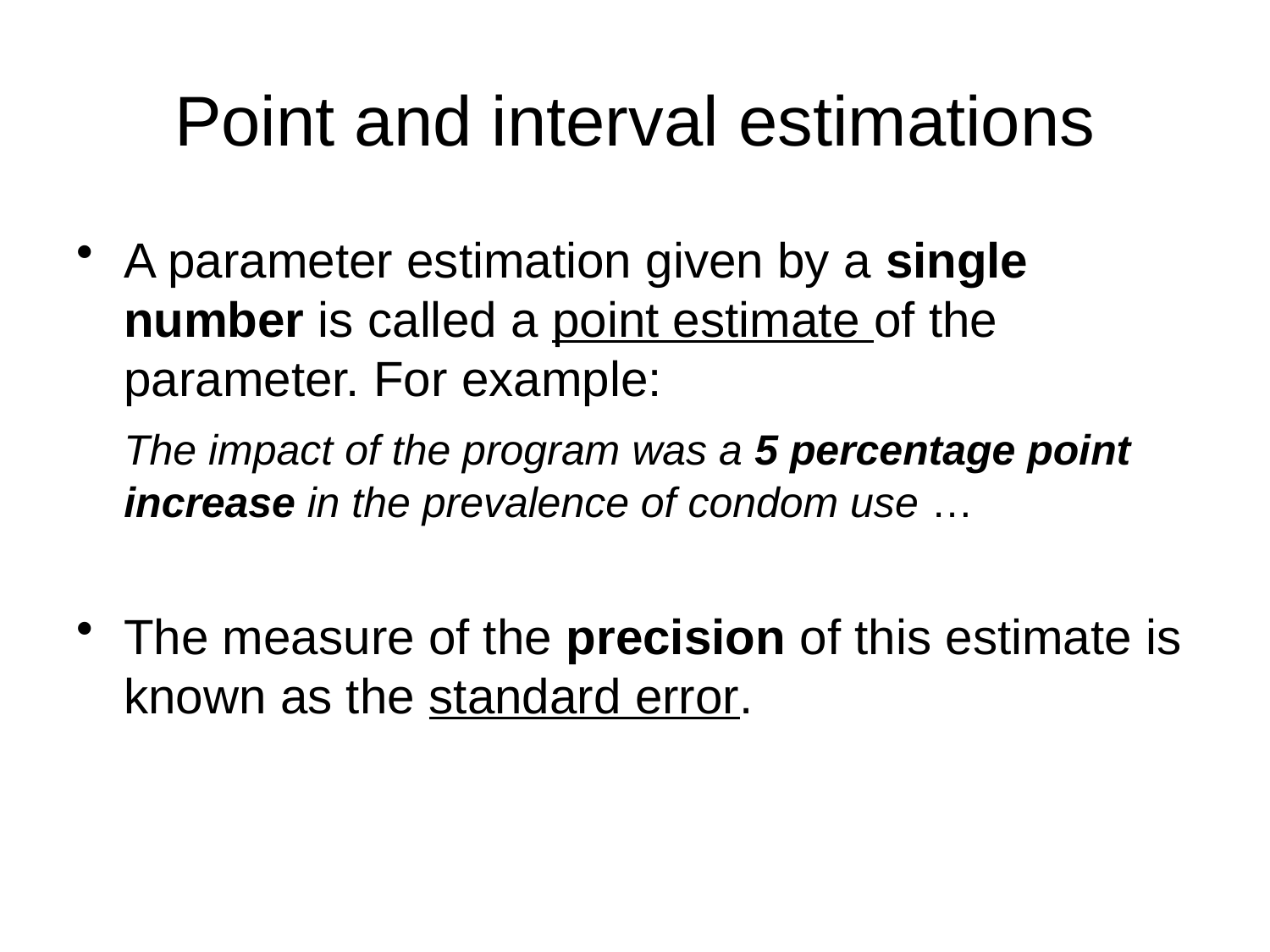

# Point and interval estimations
A parameter estimation given by a single number is called a point estimate of the parameter. For example:
	The impact of the program was a 5 percentage point increase in the prevalence of condom use …

The measure of the precision of this estimate is known as the standard error.